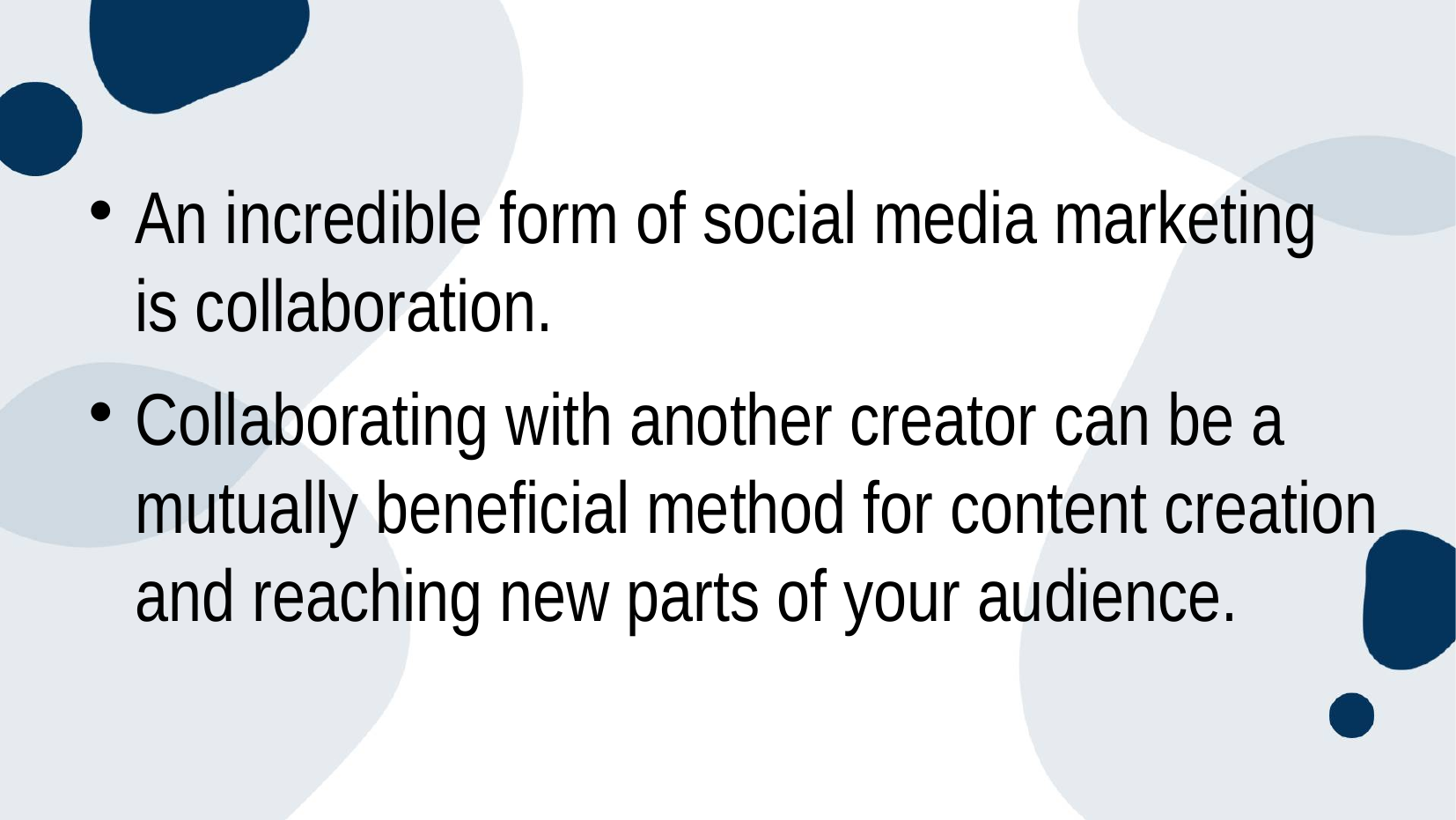

An incredible form of social media marketing  is collaboration.
Collaborating with another creator can be a mutually beneficial method for content creation and reaching new parts of your audience.